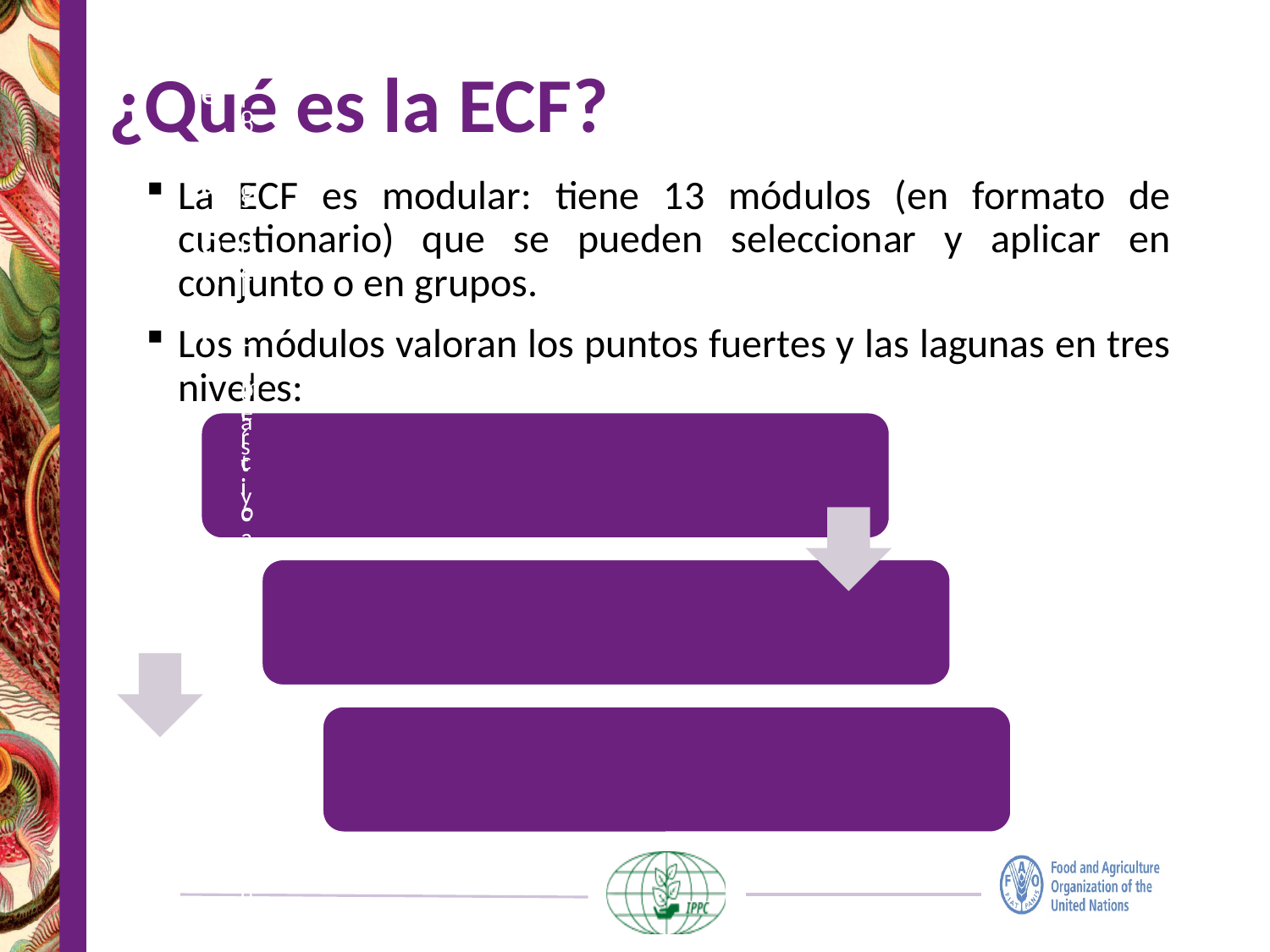

# ¿Qué es la ECF?
La ECF es modular: tiene 13 módulos (en formato de cuestionario) que se pueden seleccionar y aplicar en conjunto o en grupos.
Los módulos valoran los puntos fuertes y las lagunas en tres niveles: